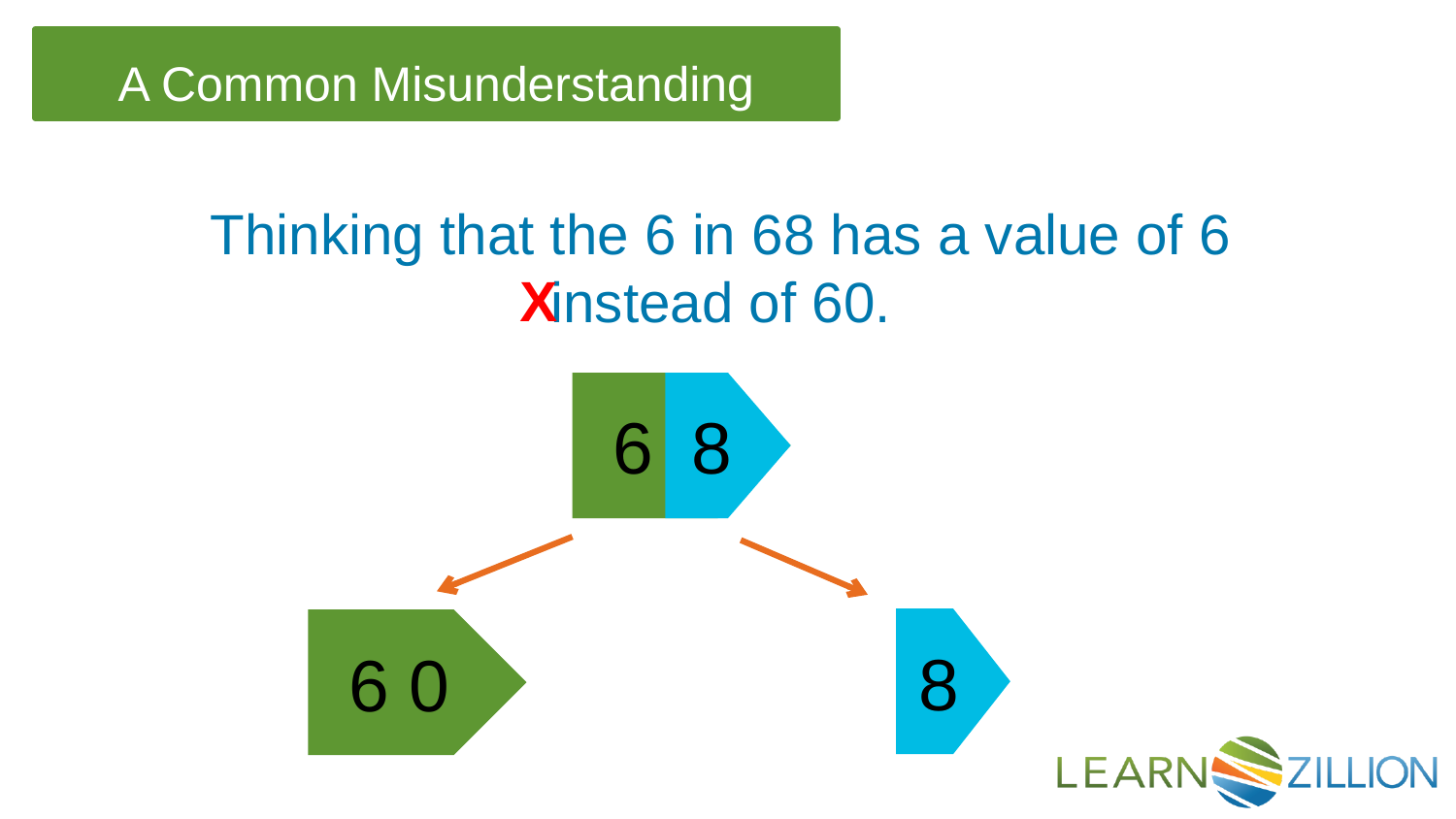

Thinking that the 6 in 68 has a value of 6 instead of 60.
X
6 0
8
8
6 0